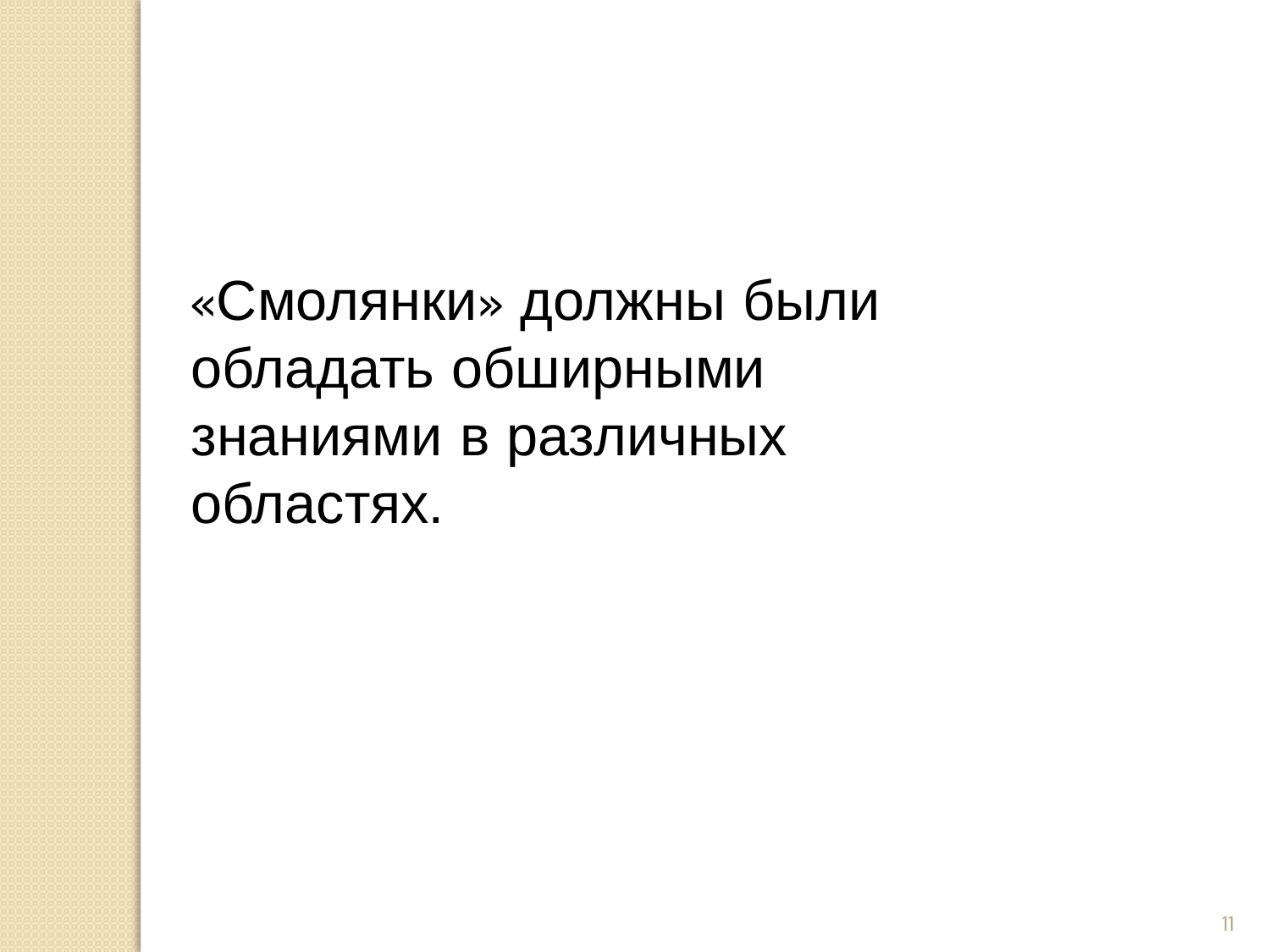

«Смолянки» должны были обладать обширными знаниями в различных областях.
11